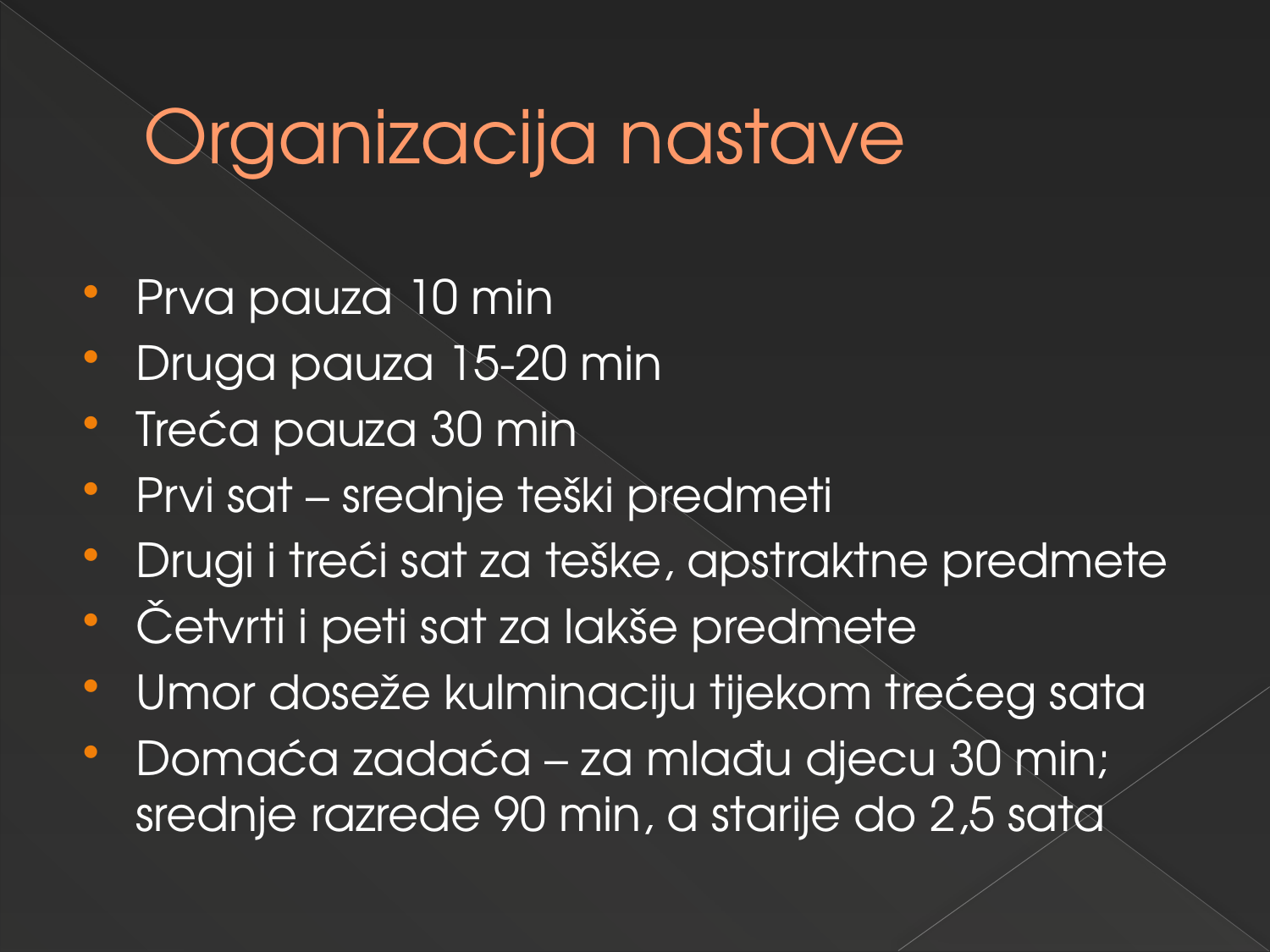

# Organizacija nastave
Prva pauza 10 min
Druga pauza 15-20 min
Treća pauza 30 min
Prvi sat – srednje teški predmeti
Drugi i treći sat za teške, apstraktne predmete
Četvrti i peti sat za lakše predmete
Umor doseže kulminaciju tijekom trećeg sata
Domaća zadaća – za mlađu djecu 30 min; srednje razrede 90 min, a starije do 2,5 sata